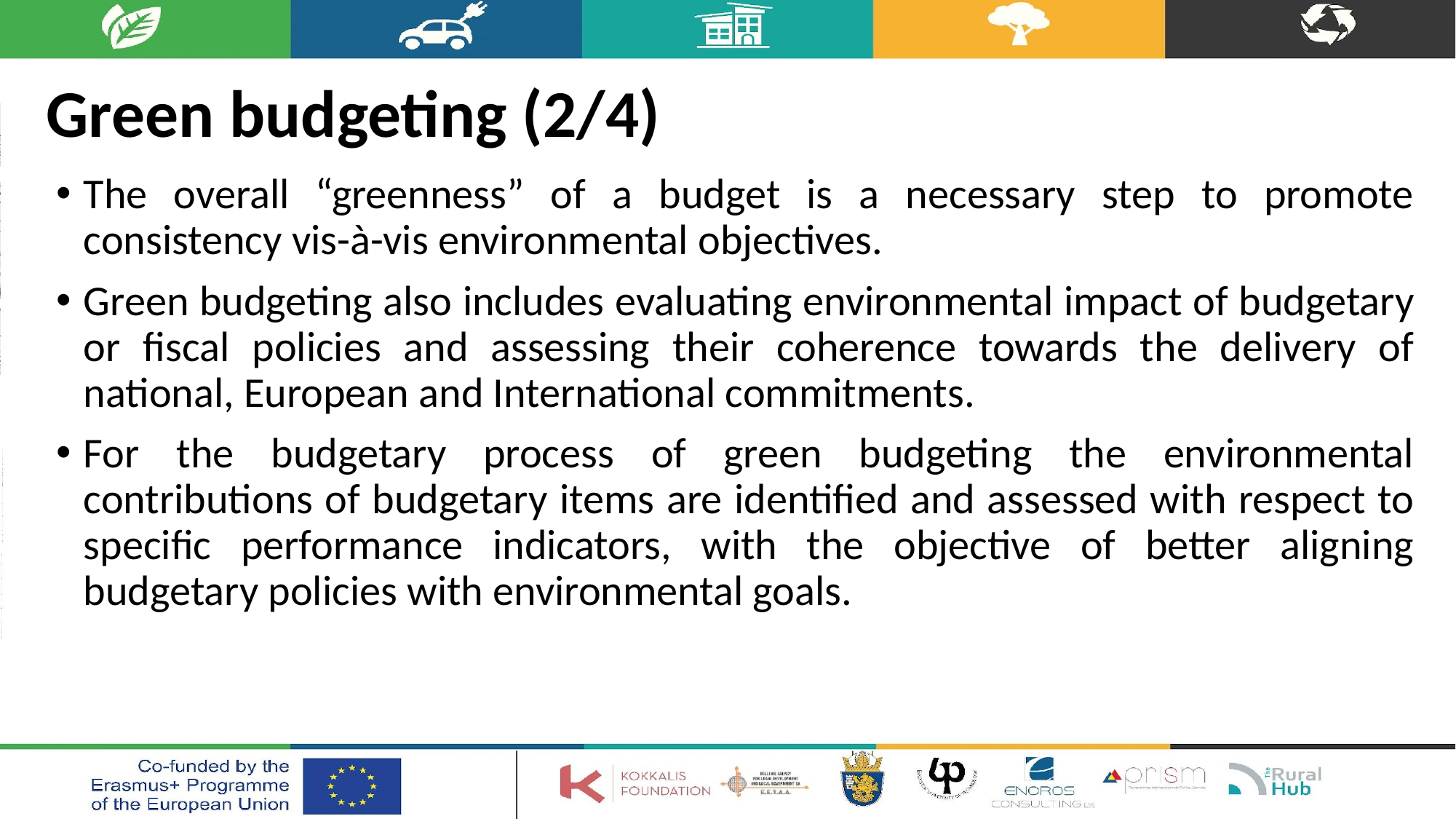

# Green budgeting (2/4)
The overall “greenness” of a budget is a necessary step to promote consistency vis-à-vis environmental objectives.
Green budgeting also includes evaluating environmental impact of budgetary or fiscal policies and assessing their coherence towards the delivery of national, European and International commitments.
For the budgetary process of green budgeting the environmental contributions of budgetary items are identified and assessed with respect to specific performance indicators, with the objective of better aligning budgetary policies with environmental goals.